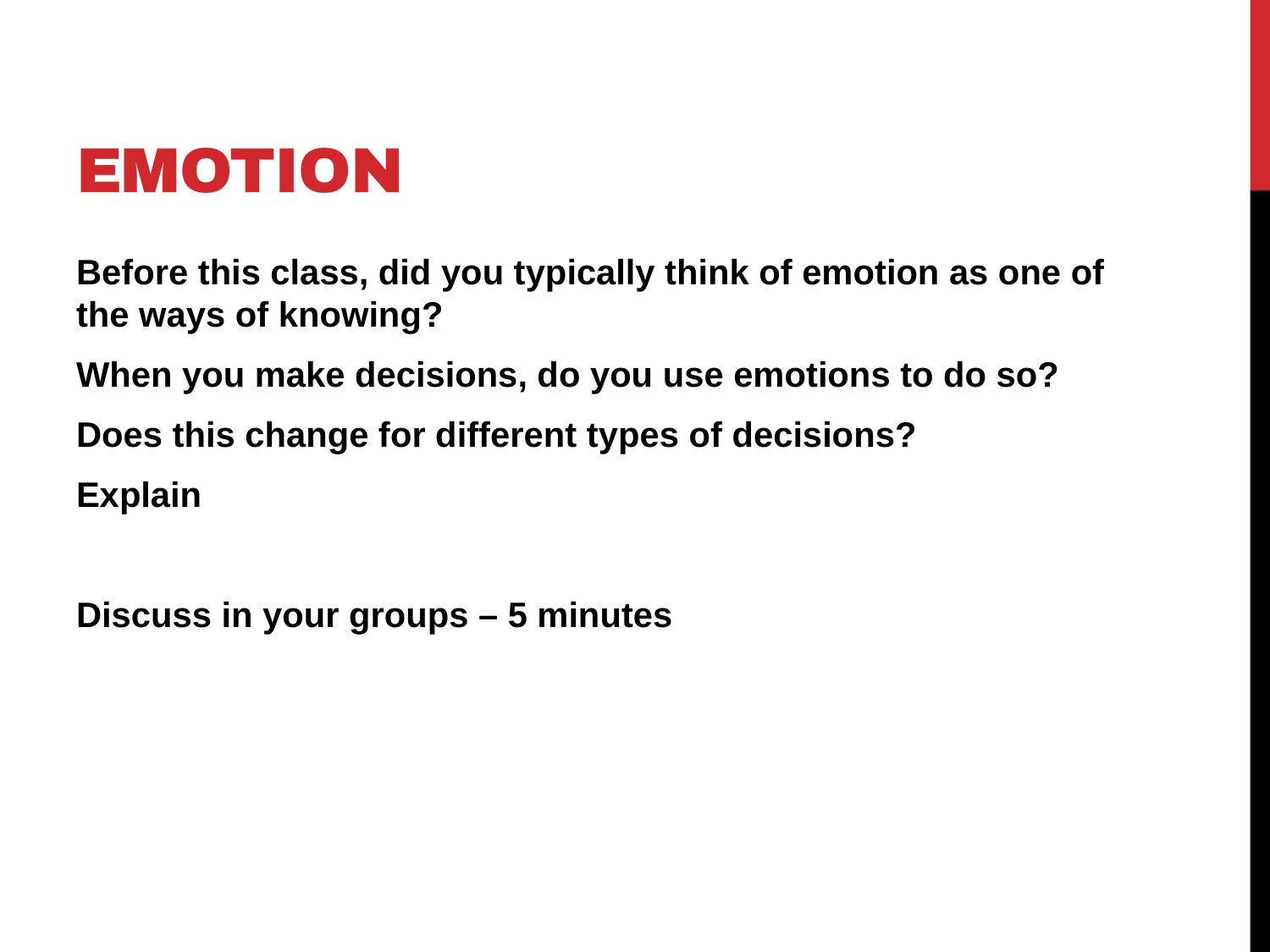

# EMOTION
Before this class, did you typically think of emotion as one of the ways of knowing?
When you make decisions, do you use emotions to do so?
Does this change for different types of decisions?
Explain

Discuss in your groups – 5 minutes